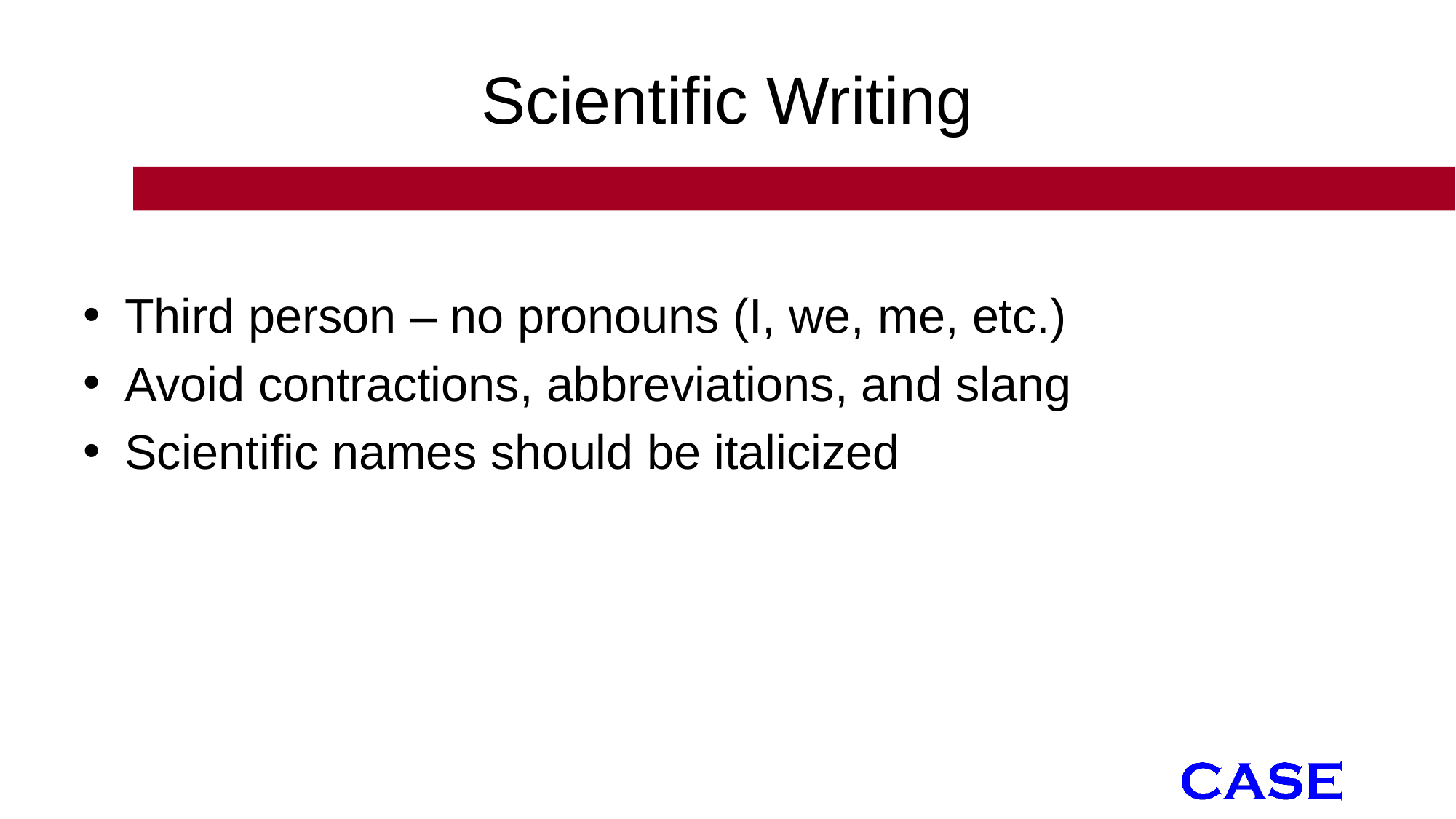

# Scientific Writing

Third person – no pronouns (I, we, me, etc.)
Avoid contractions, abbreviations, and slang
Scientific names should be italicized